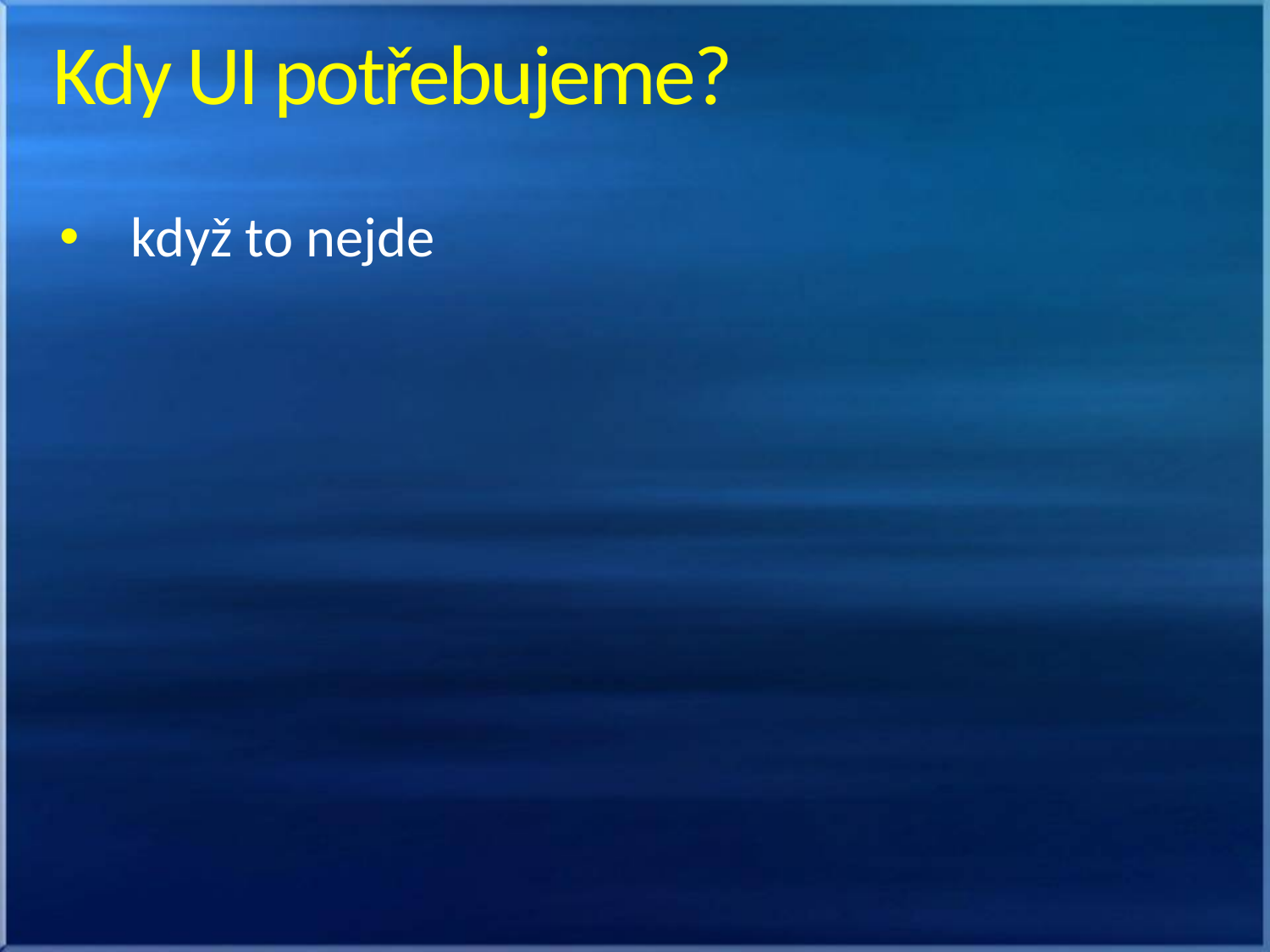

# Kdy UI potřebujeme?
když to nejde